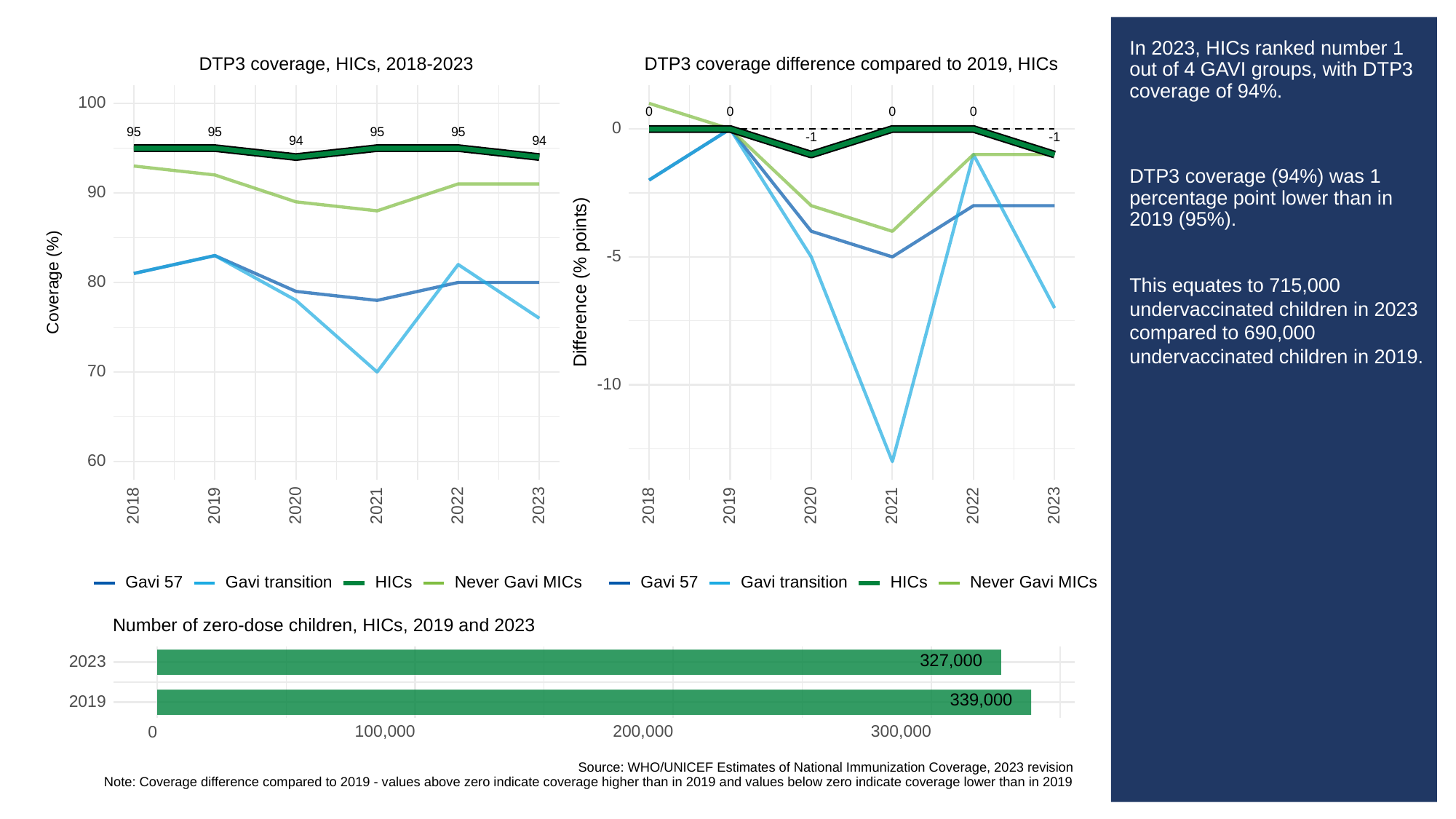

# In 2023, HICs ranked number 1 out of 4 GAVI groups, with DTP3 coverage of 94%.

DTP3 coverage (94%) was 1 percentage point lower than in 2019 (95%).

This equates to 715,000 undervaccinated children in 2023 compared to 690,000 undervaccinated children in 2019.

DTP3 coverage, HICs, 2018-2023
DTP3 coverage difference compared to 2019, HICs

100

0
0
0
0
0
95
95
95
95

-1
-1
94
94

90

-5

Difference (% points)
Coverage (%)
80

70

-10

60

2023
2023
2018
2019
2020
2021
2022
2018
2019
2020
2021
2022
Gavi 57
Gavi transition
HICs
Never Gavi MICs
Gavi 57
Gavi transition
HICs
Never Gavi MICs

Number of zero-dose children, HICs, 2019 and 2023

327,000
2023

339,000
2019

100,000
200,000
300,000
0
Source: WHO/UNICEF Estimates of National Immunization Coverage, 2023 revision
Note: Coverage difference compared to 2019 - values above zero indicate coverage higher than in 2019 and values below zero indicate coverage lower than in 2019